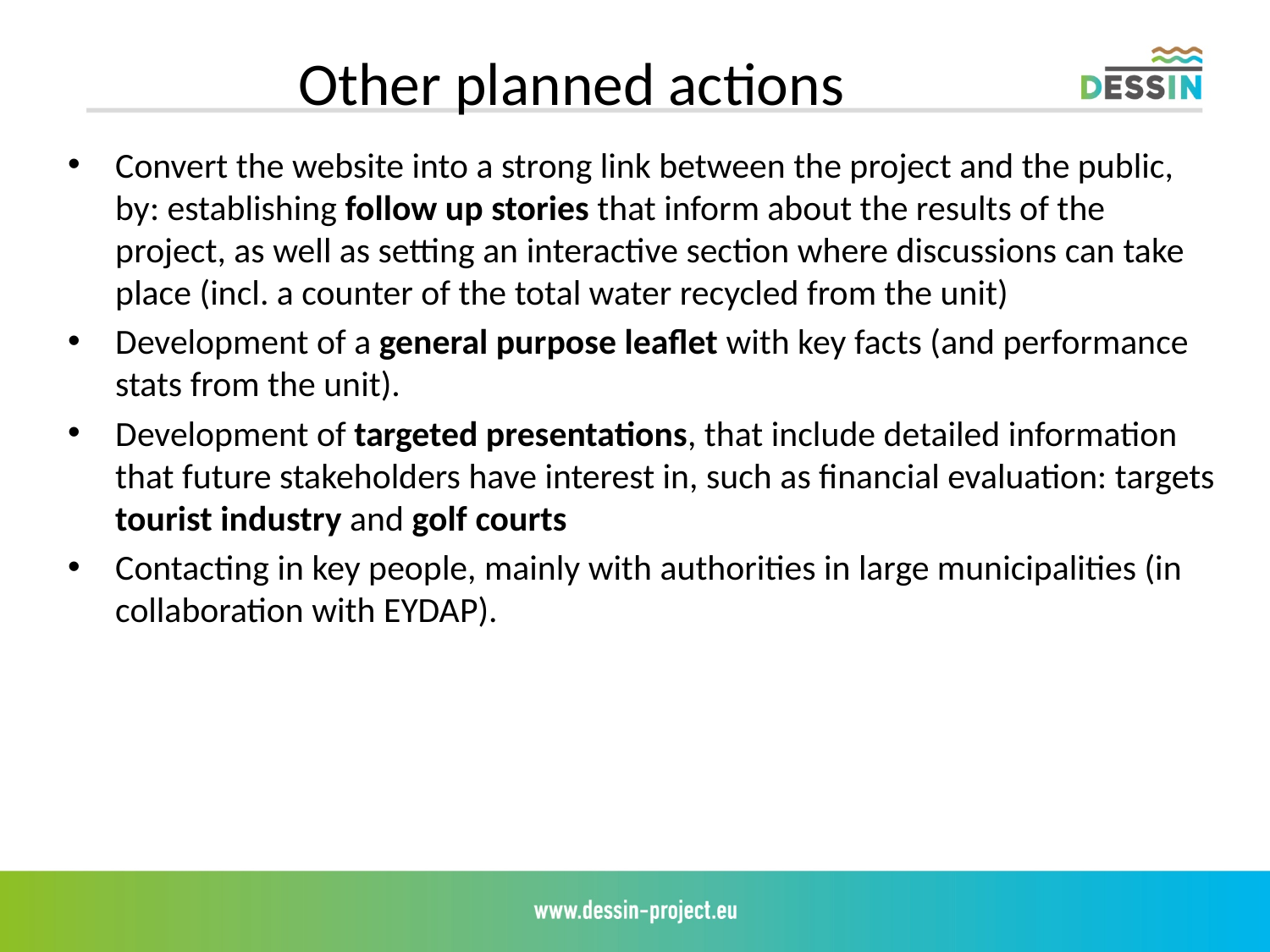

Other planned actions
Convert the website into a strong link between the project and the public, by: establishing follow up stories that inform about the results of the project, as well as setting an interactive section where discussions can take place (incl. a counter of the total water recycled from the unit)
Development of a general purpose leaflet with key facts (and performance stats from the unit).
Development of targeted presentations, that include detailed information that future stakeholders have interest in, such as financial evaluation: targets tourist industry and golf courts
Contacting in key people, mainly with authorities in large municipalities (in collaboration with EYDAP).